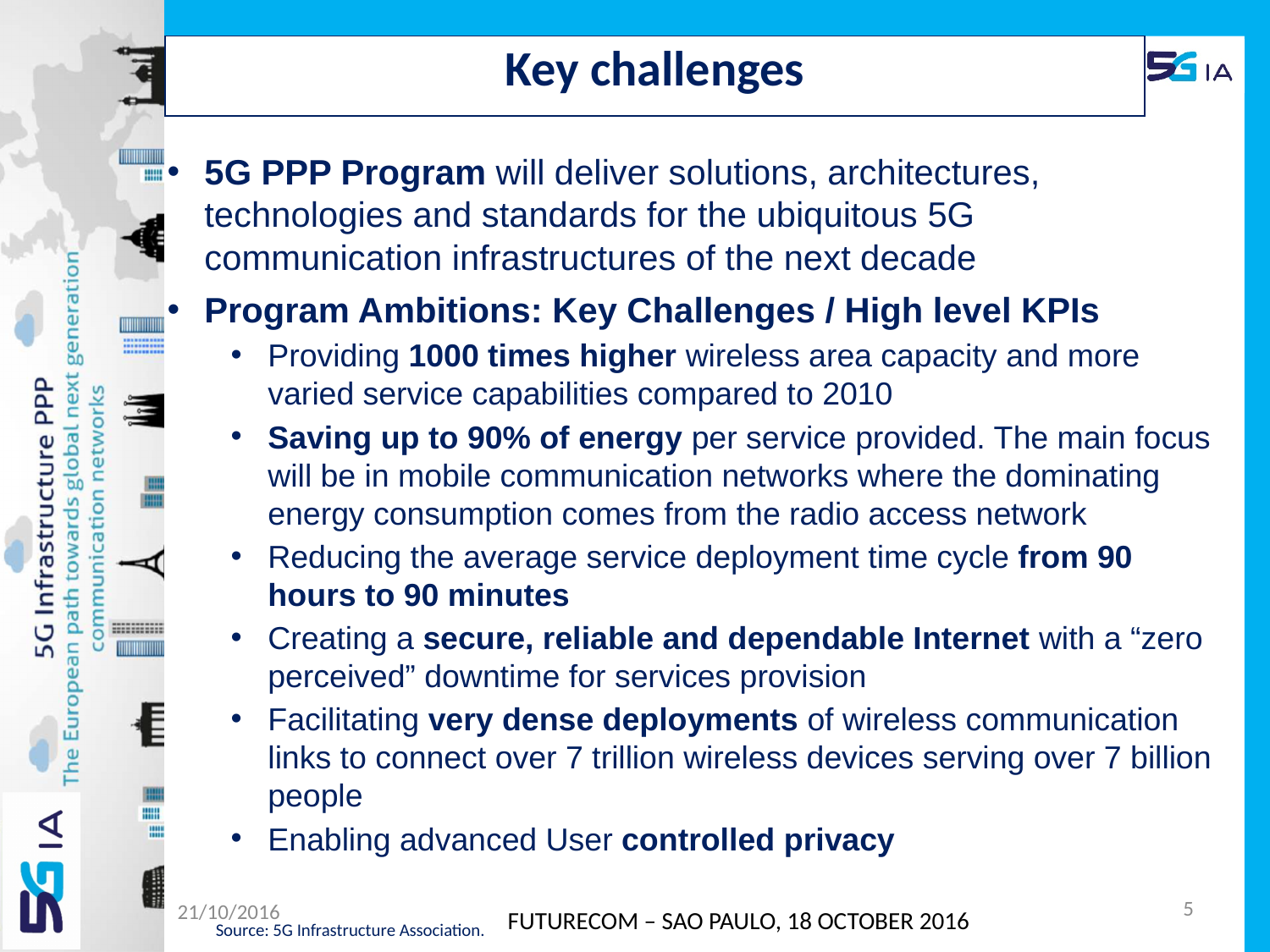

Key challenges
5G PPP Program will deliver solutions, architectures, technologies and standards for the ubiquitous 5G communication infrastructures of the next decade
Program Ambitions: Key Challenges / High level KPIs
Providing 1000 times higher wireless area capacity and more varied service capabilities compared to 2010
Saving up to 90% of energy per service provided. The main focus will be in mobile communication networks where the dominating energy consumption comes from the radio access network
Reducing the average service deployment time cycle from 90 hours to 90 minutes
Creating a secure, reliable and dependable Internet with a “zero perceived” downtime for services provision
Facilitating very dense deployments of wireless communication links to connect over 7 trillion wireless devices serving over 7 billion people
Enabling advanced User controlled privacy

5
21/10/2016
FUTURECOM – SAO PAULO, 18 OCTOBER 2016
Source: 5G Infrastructure Association.